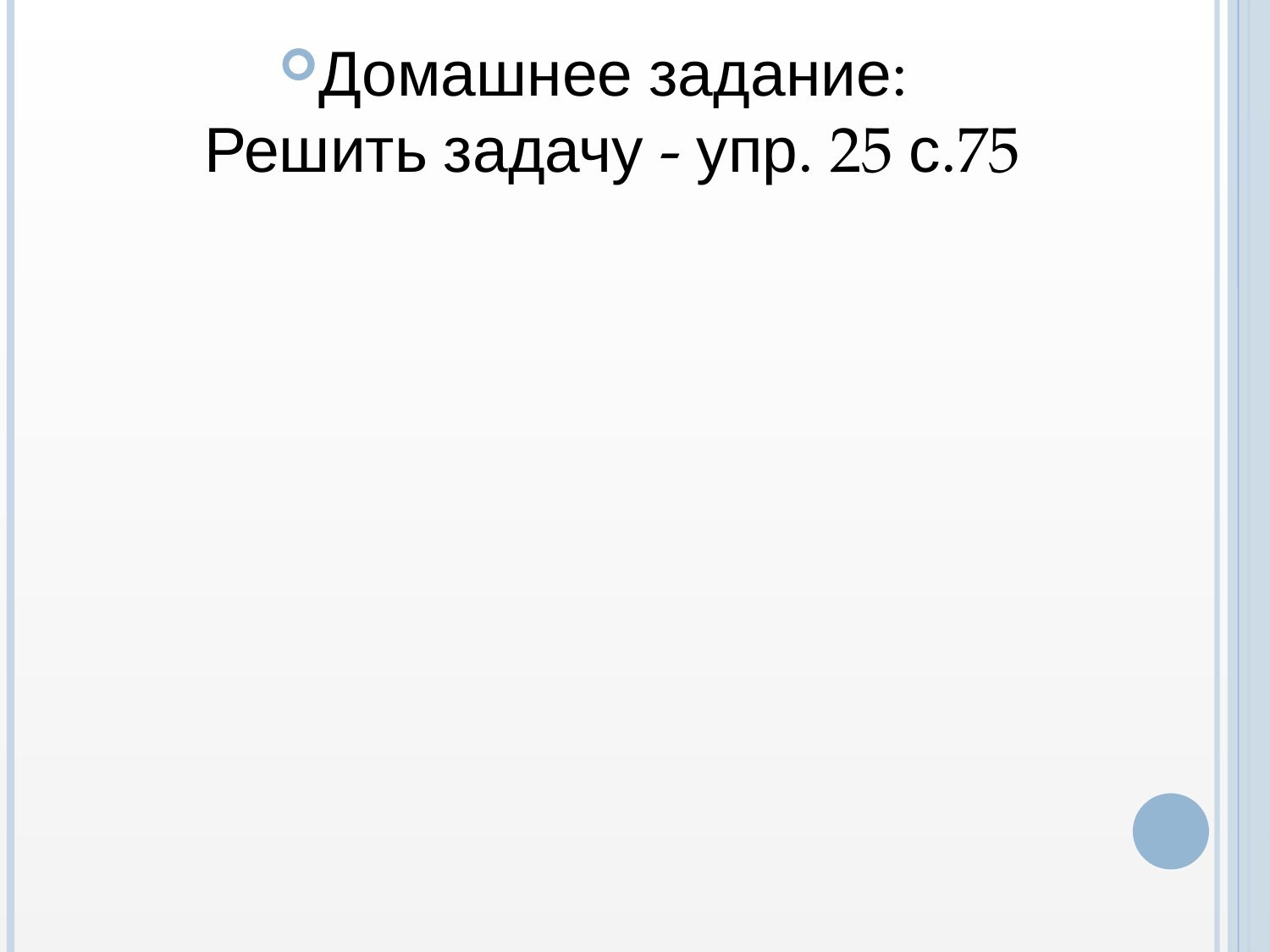

Домашнее задание:
Решить задачу - упр. 25 с.75